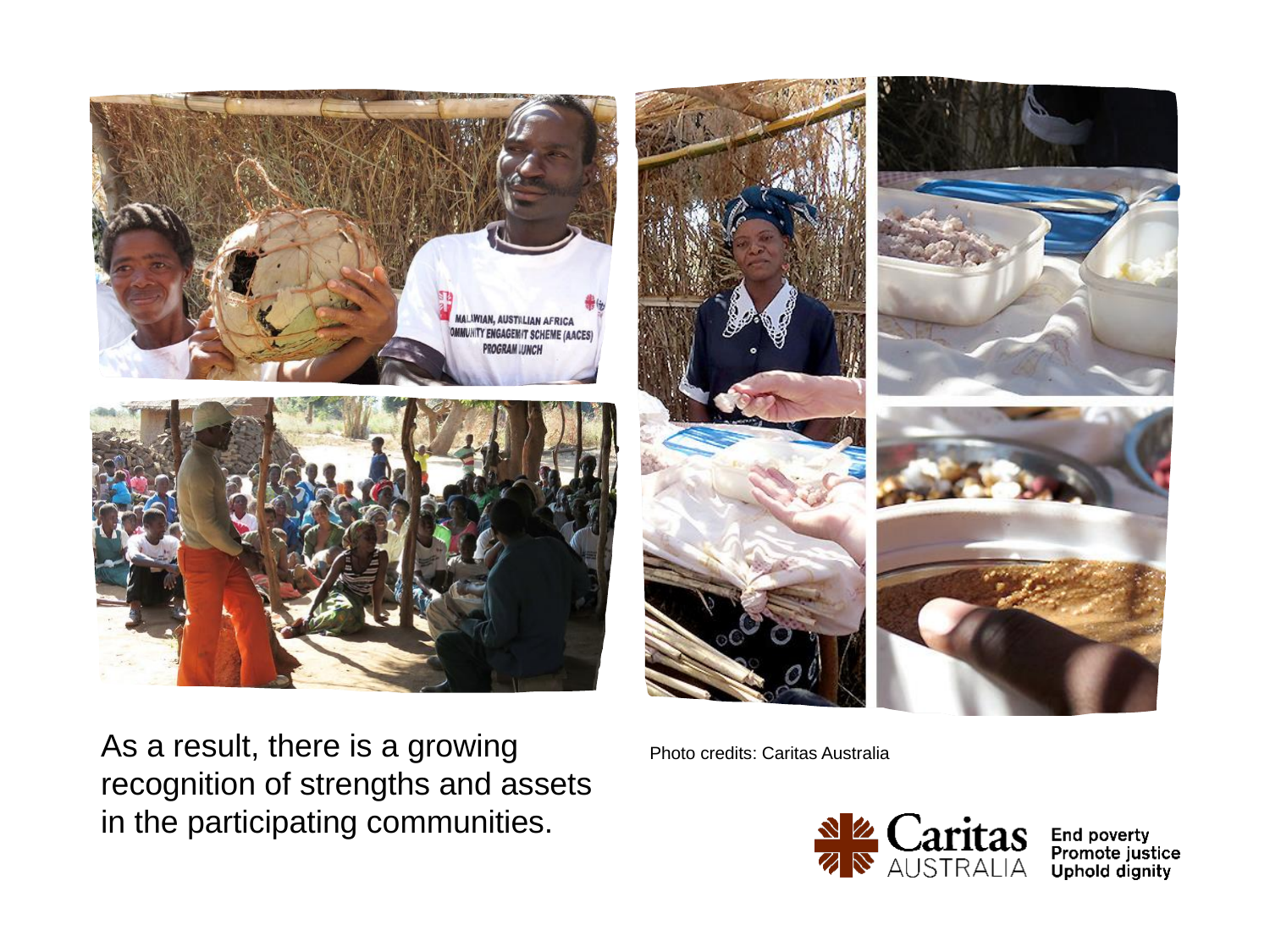

As a result, there is a growing recognition of strengths and assets in the participating communities.
Photo credits: Caritas Australia